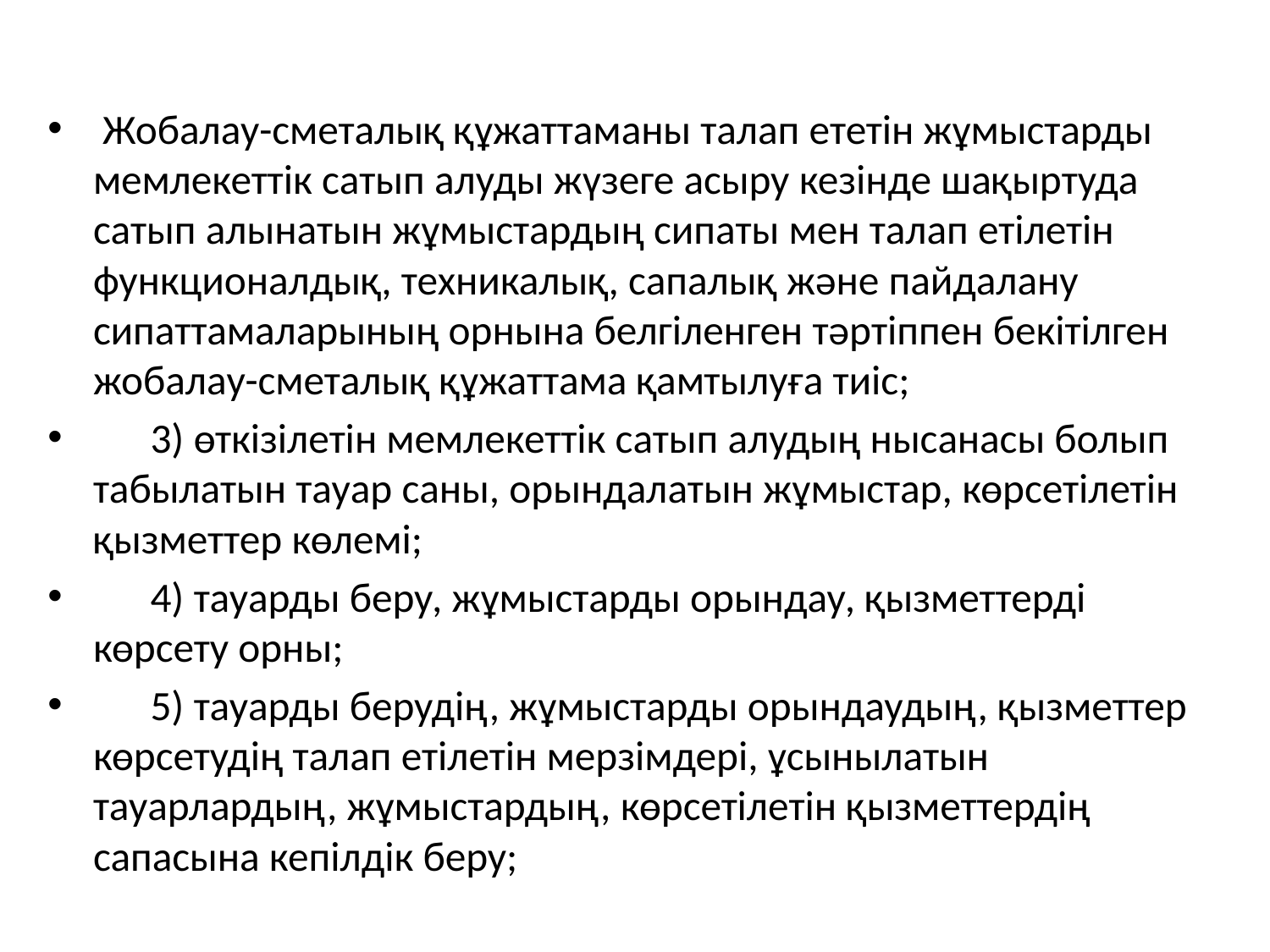

Жобалау-сметалық құжаттаманы талап ететін жұмыстарды мемлекеттік сатып алуды жүзеге асыру кезінде шақыртуда сатып алынатын жұмыстардың сипаты мен талап етілетін функционалдық, техникалық, сапалық және пайдалану сипаттамаларының орнына белгіленген тәртіппен бекітілген жобалау-сметалық құжаттама қамтылуға тиіс;
      3) өткізілетін мемлекеттік сатып алудың нысанасы болып табылатын тауар саны, орындалатын жұмыстар, көрсетілетін қызметтер көлемі;
      4) тауарды беру, жұмыстарды орындау, қызметтерді көрсету орны;
      5) тауарды берудің, жұмыстарды орындаудың, қызметтер көрсетудің талап етілетін мерзімдері, ұсынылатын тауарлардың, жұмыстардың, көрсетілетін қызметтердің сапасына кепілдік беру;